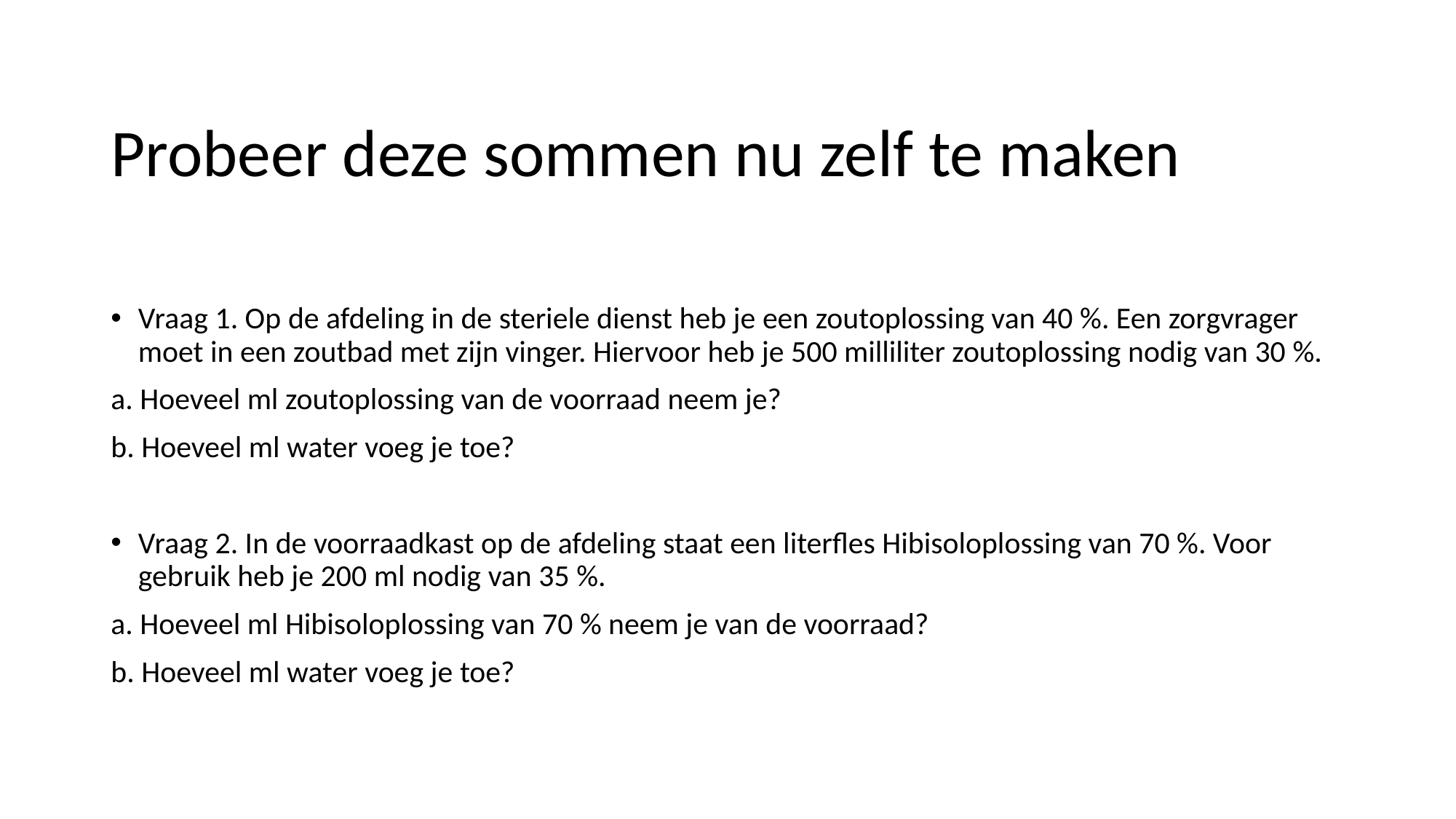

# Probeer deze sommen nu zelf te maken

Vraag 1. Op de afdeling in de steriele dienst heb je een zoutoplossing van 40 %. Een zorgvrager moet in een zoutbad met zijn vinger. Hiervoor heb je 500 milliliter zoutoplossing nodig van 30 %.
a. Hoeveel ml zoutoplossing van de voorraad neem je?
b. Hoeveel ml water voeg je toe?

Vraag 2. In de voorraadkast op de afdeling staat een literfles Hibisoloplossing van 70 %. Voor gebruik heb je 200 ml nodig van 35 %.
a. Hoeveel ml Hibisoloplossing van 70 % neem je van de voorraad?
b. Hoeveel ml water voeg je toe?